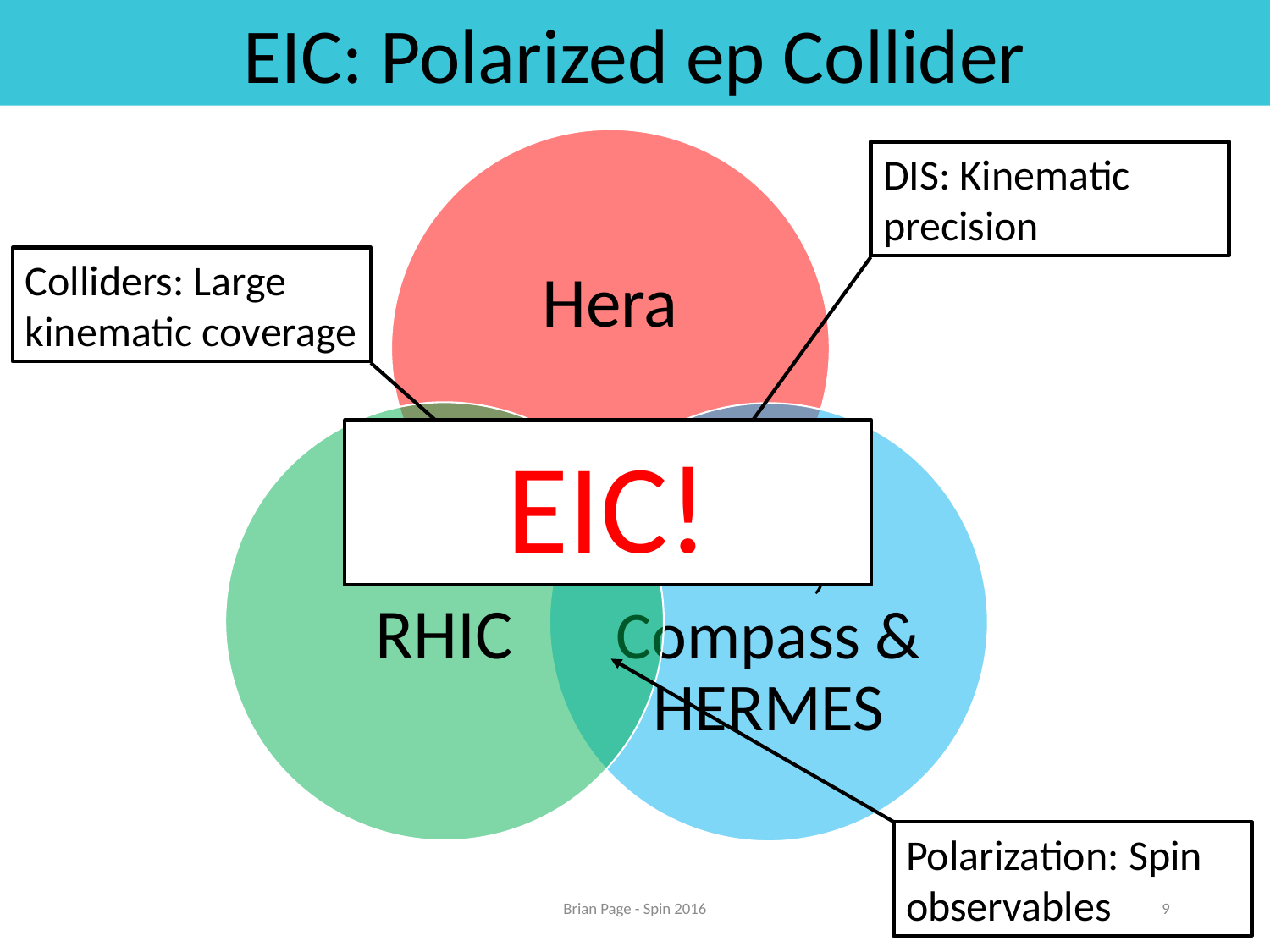

EIC: Polarized ep Collider
Hera
JLab,  Compass & HERMES
RHIC
DIS: Kinematic precision
Colliders: Large kinematic coverage
EIC!
Polarization: Spin observables
Brian Page - Spin 2016
9